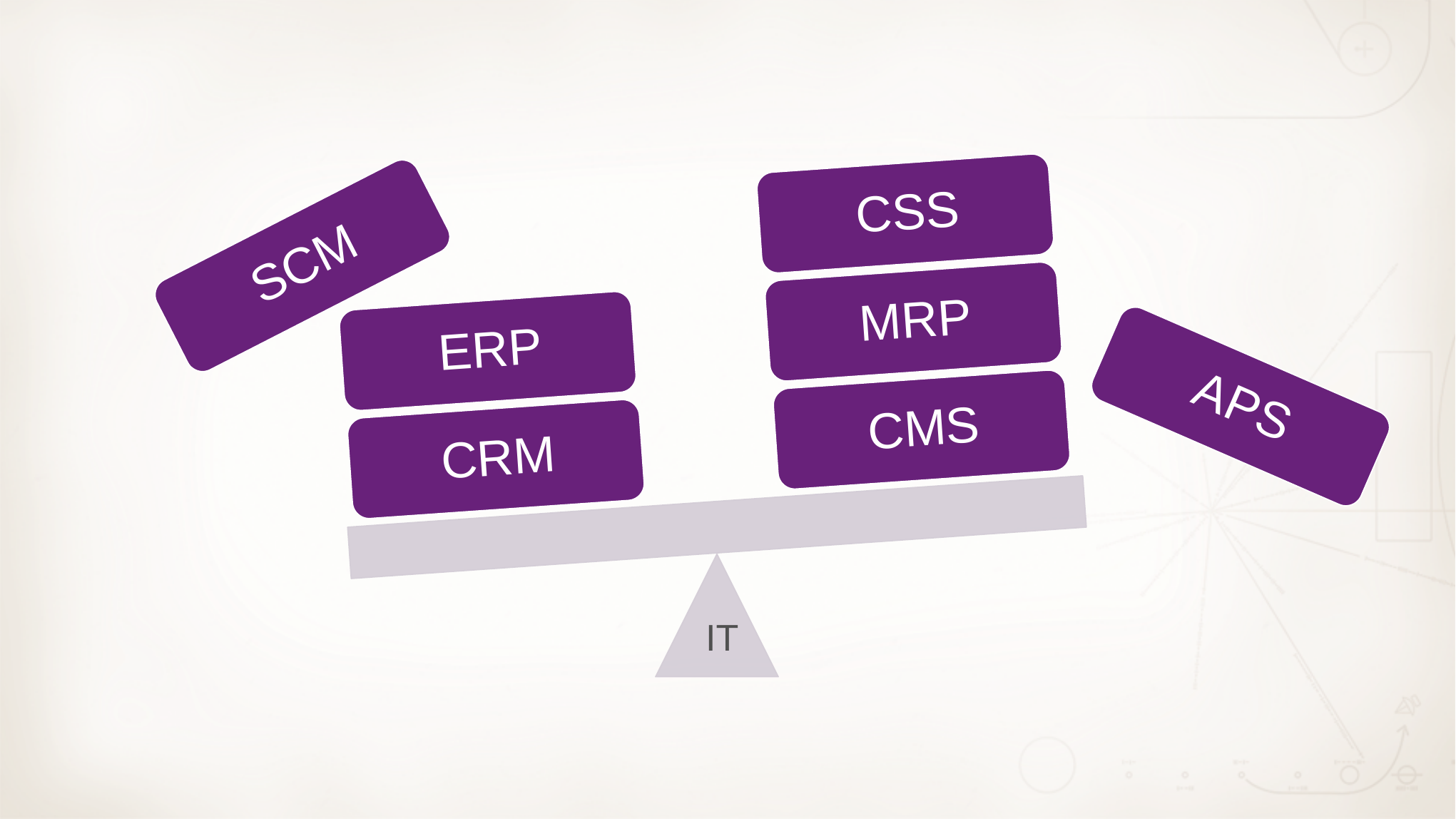

CRM
ERP
APS
SCM
CMS
MRP
CSS
IT